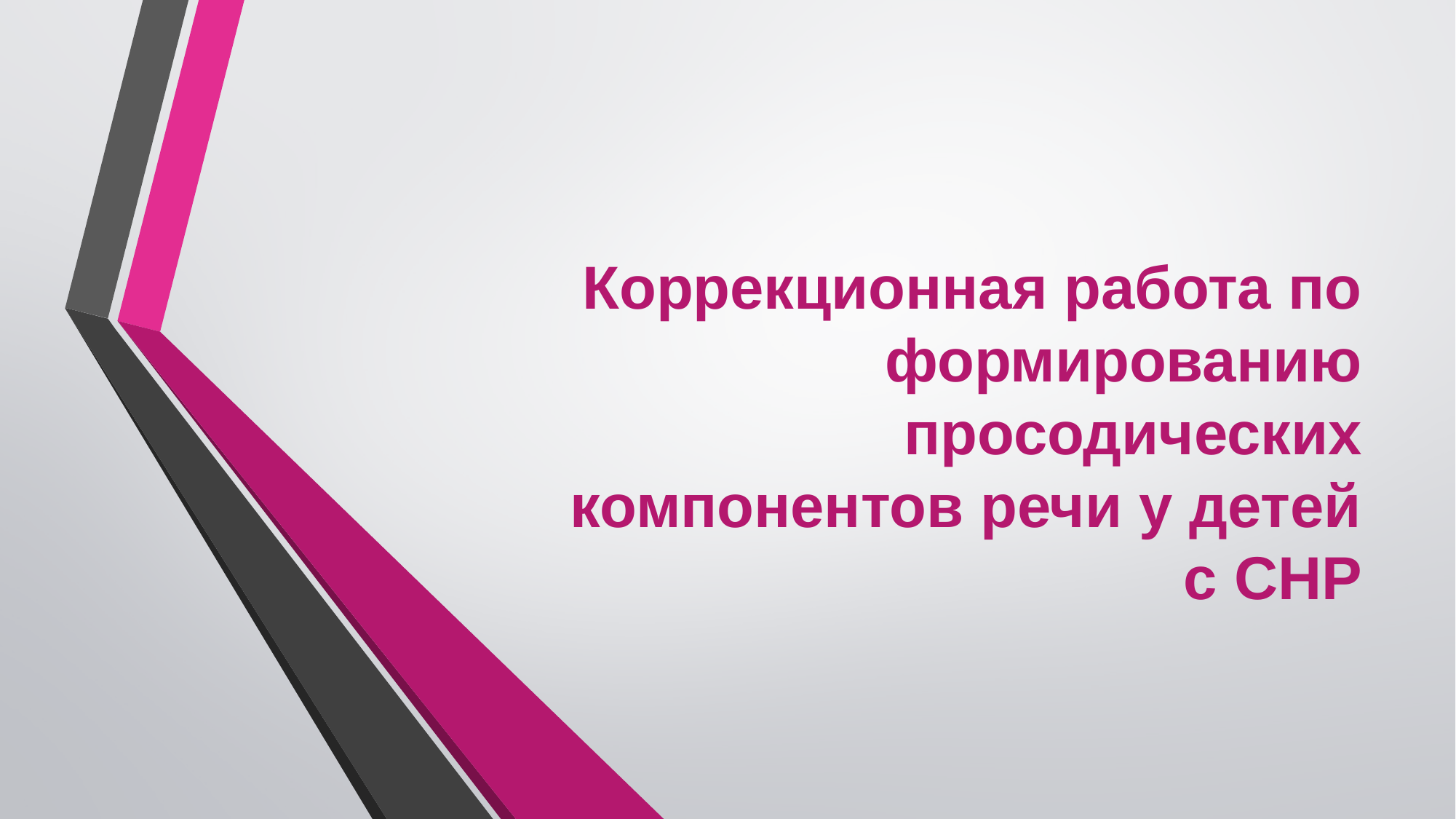

#
Коррекционная работа по формированию просодических компонентов речи у детей с СНР